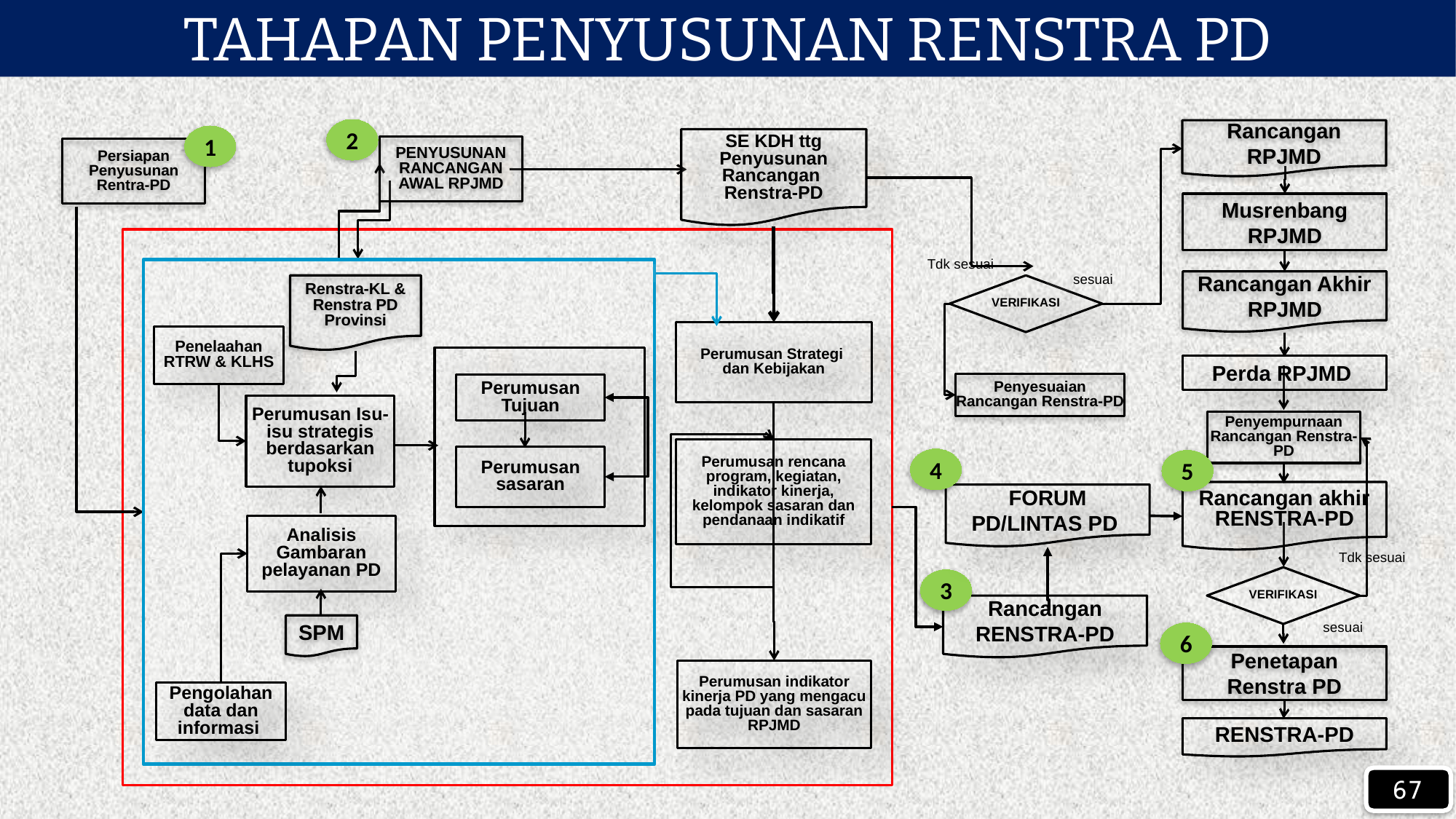

TAHAPAN PENYUSUNAN RENSTRA PD
2
Rancangan RPJMD
1
SE KDH ttg Penyusunan Rancangan
Renstra-PD
PENYUSUNAN RANCANGAN AWAL RPJMD
Persiapan Penyusunan Rentra-PD
Musrenbang RPJMD

Tdk sesuai

sesuai
Rancangan Akhir RPJMD
Renstra-KL & Renstra PD Provinsi
VERIFIKASI
Perumusan Strategi
dan Kebijakan

Penelaahan RTRW & KLHS

Perda RPJMD
Penyesuaian Rancangan Renstra-PD
Perumusan Tujuan
Perumusan Isu-isu strategis berdasarkan tupoksi
Penyempurnaan
Rancangan Renstra-PD
Perumusan rencana program, kegiatan, indikator kinerja, kelompok sasaran dan pendanaan indikatif
Perumusan sasaran
4
5
Rancangan akhir RENSTRA-PD
FORUM PD/LINTAS PD
Analisis Gambaran pelayanan PD
Tdk sesuai
VERIFIKASI
3
Rancangan RENSTRA-PD
sesuai
SPM
6
Penetapan Renstra PD
Perumusan indikator kinerja PD yang mengacu pada tujuan dan sasaran RPJMD
Pengolahan data dan informasi
RENSTRA-PD
67